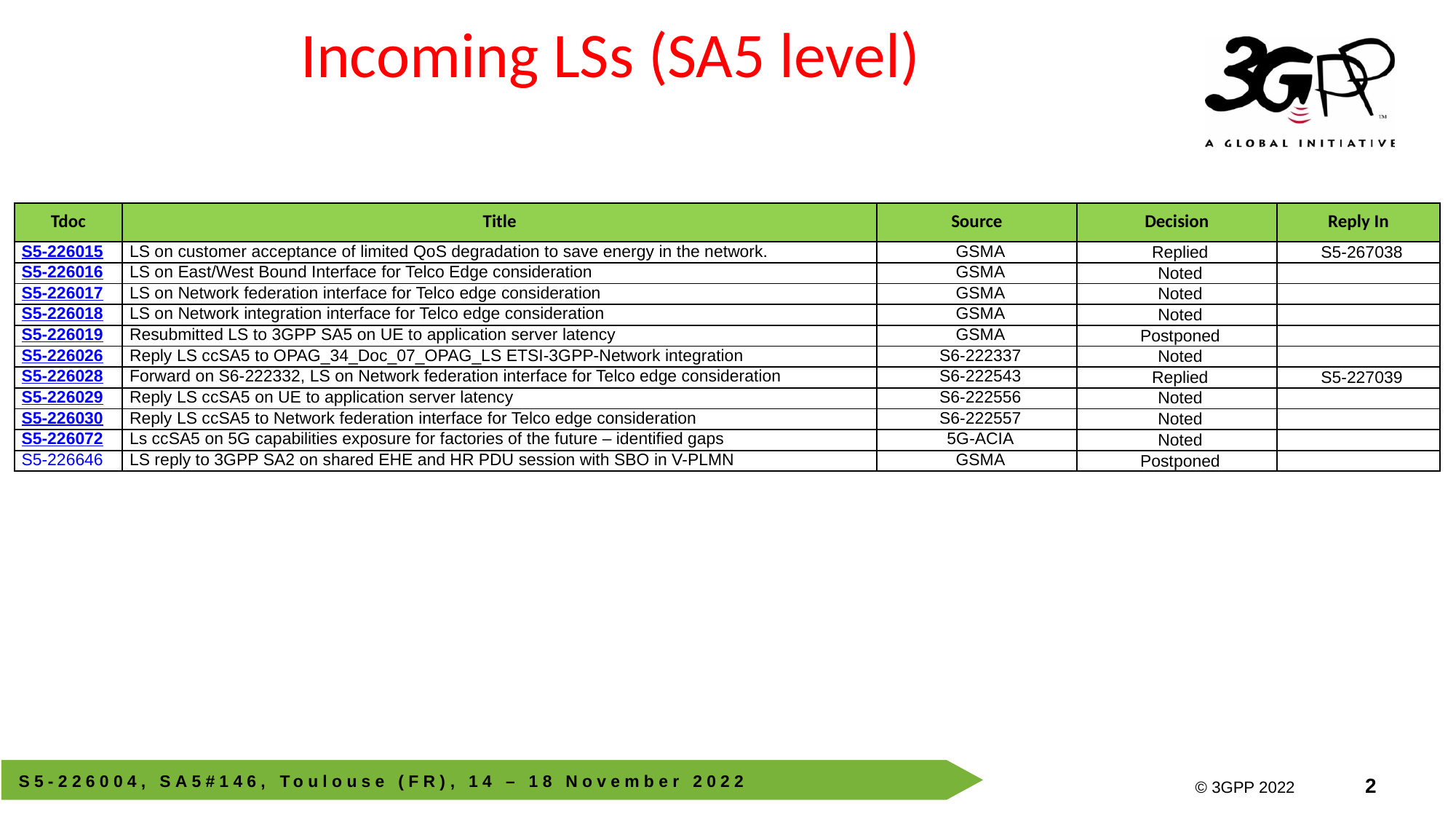

# Incoming LSs (SA5 level)
| Tdoc | Title | Source | Decision | Reply In |
| --- | --- | --- | --- | --- |
| S5-226015 | LS on customer acceptance of limited QoS degradation to save energy in the network. | GSMA | Replied | S5-267038 |
| S5-226016 | LS on East/West Bound Interface for Telco Edge consideration | GSMA | Noted |  |
| S5-226017 | LS on Network federation interface for Telco edge consideration | GSMA | Noted |  |
| S5-226018 | LS on Network integration interface for Telco edge consideration | GSMA | Noted |  |
| S5-226019 | Resubmitted LS to 3GPP SA5 on UE to application server latency | GSMA | Postponed |  |
| S5-226026 | Reply LS ccSA5 to OPAG\_34\_Doc\_07\_OPAG\_LS ETSI-3GPP-Network integration | S6-222337 | Noted |  |
| S5-226028 | Forward on S6-222332, LS on Network federation interface for Telco edge consideration | S6-222543 | Replied | S5-227039 |
| S5-226029 | Reply LS ccSA5 on UE to application server latency | S6-222556 | Noted |  |
| S5-226030 | Reply LS ccSA5 to Network federation interface for Telco edge consideration | S6-222557 | Noted |  |
| S5-226072 | Ls ccSA5 on 5G capabilities exposure for factories of the future – identified gaps | 5G-ACIA | Noted |  |
| S5-226646 | LS reply to 3GPP SA2 on shared EHE and HR PDU session with SBO in V-PLMN | GSMA | Postponed |  |